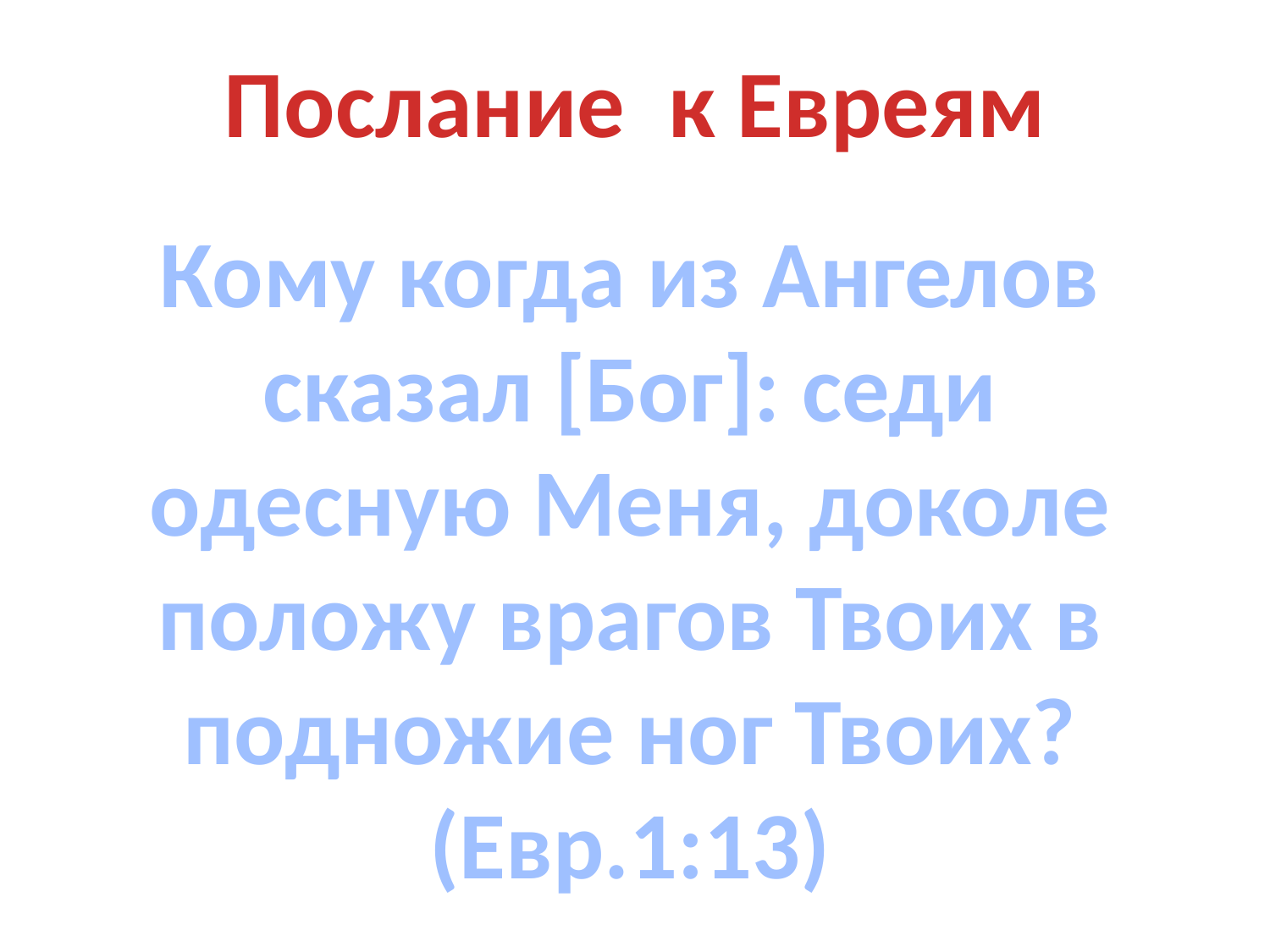

Послание  к Евреям
Кому когда из Ангелов сказал [Бог]: седи одесную Меня, доколе положу врагов Твоих в подножие ног Твоих?
(Евр.1:13)